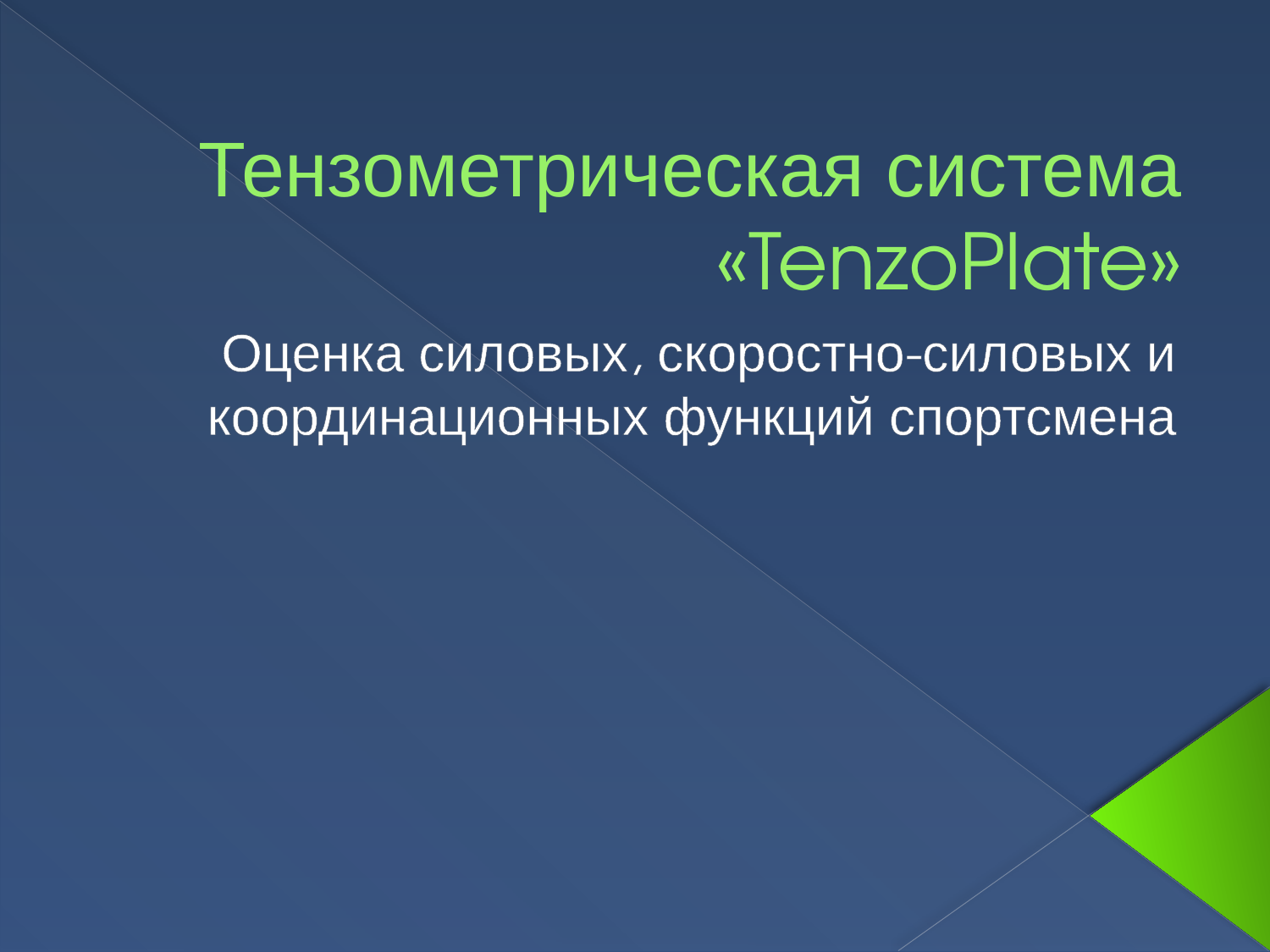

# Тензометрическая система «TenzoPlate»
Оценка силовых, скоростно-силовых и координационных функций спортсмена